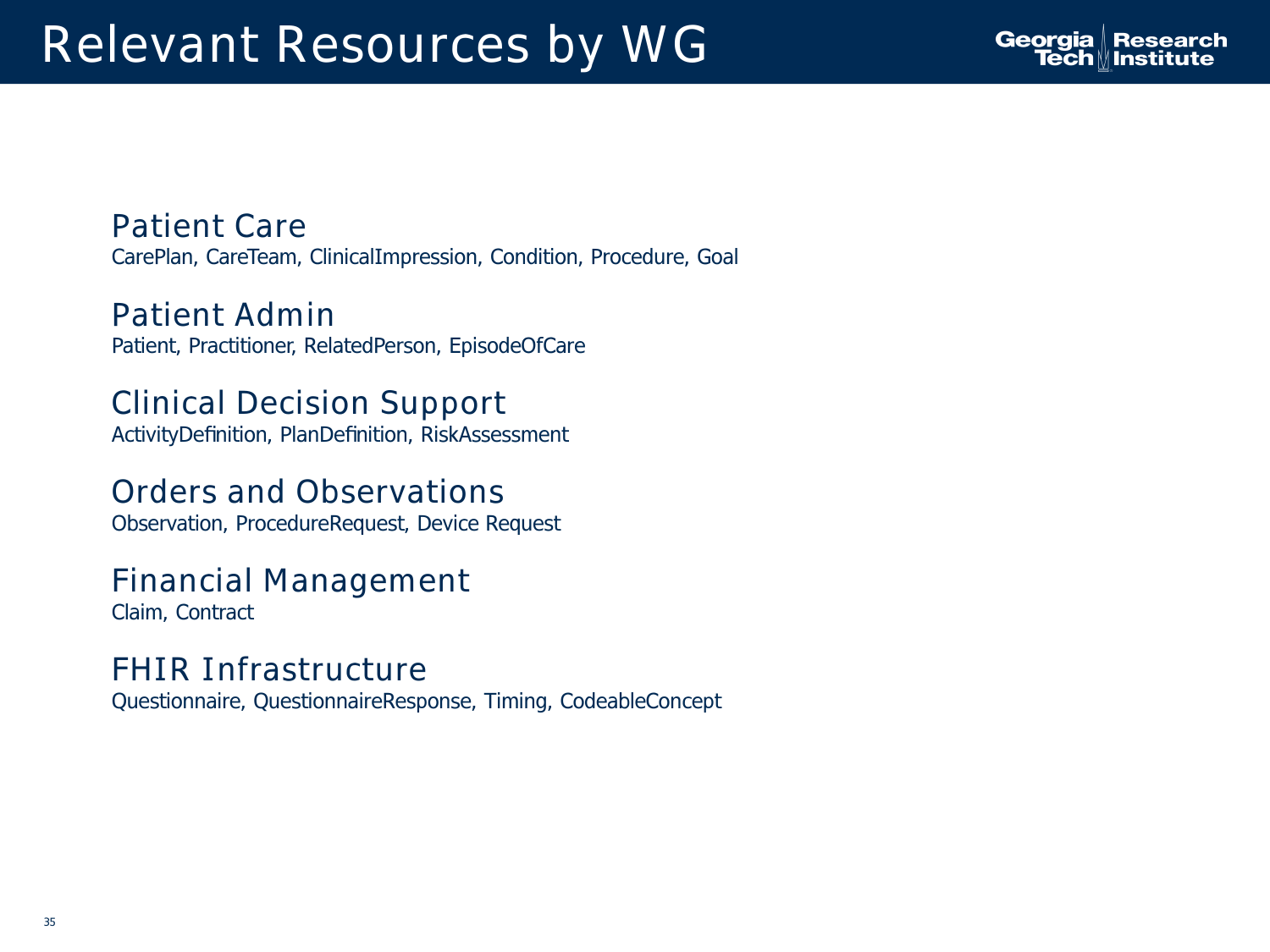

# Relevant Resources by WG
Patient Care
CarePlan, CareTeam, ClinicalImpression, Condition, Procedure, Goal

Patient Admin
Patient, Practitioner, RelatedPerson, EpisodeOfCare

Clinical Decision Support
ActivityDefinition, PlanDefinition, RiskAssessment

Orders and Observations
Observation, ProcedureRequest, Device Request

Financial Management
Claim, Contract

FHIR Infrastructure
Questionnaire, QuestionnaireResponse, Timing, CodeableConcept